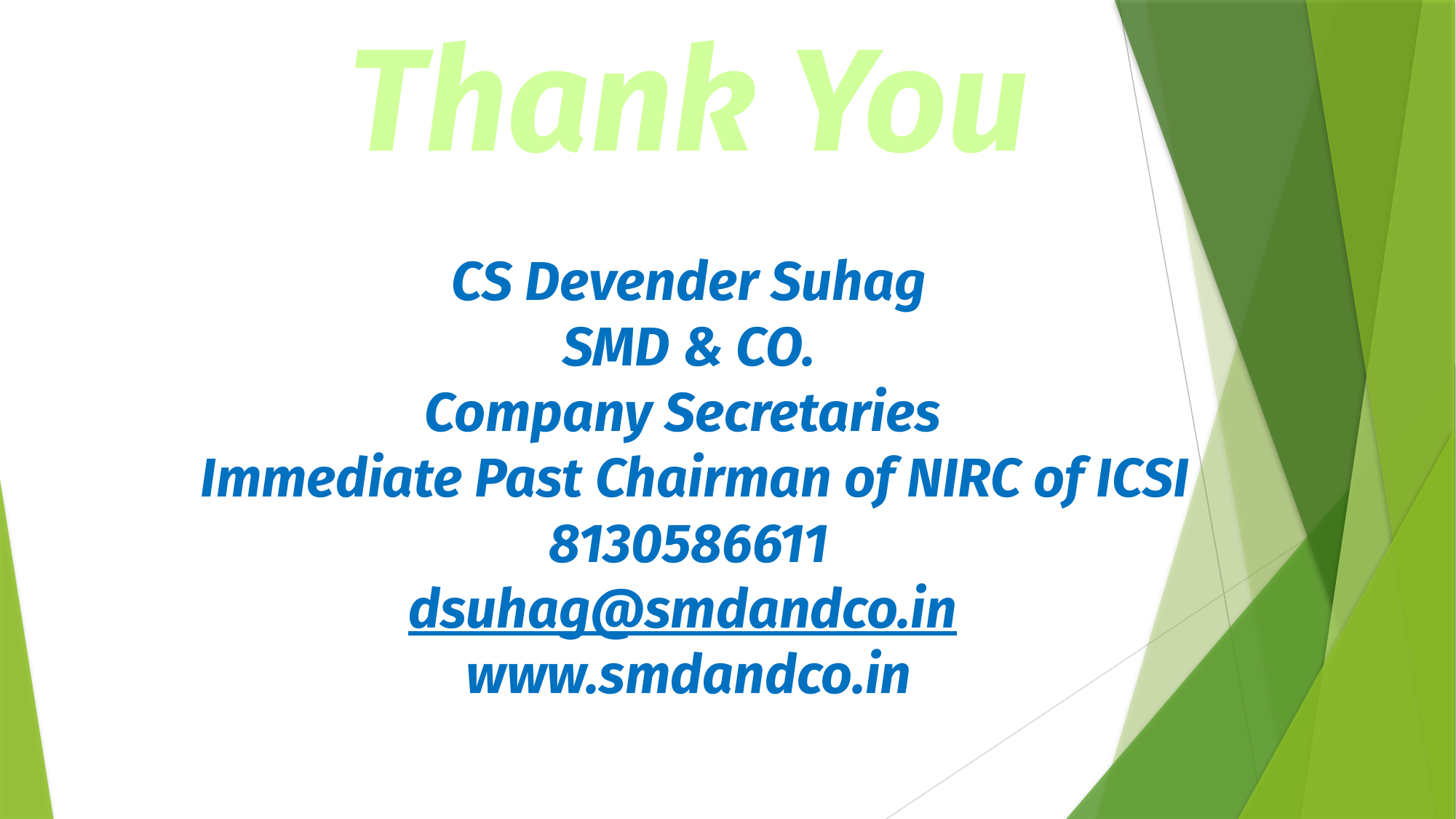

Thank You

CS Devender Suhag
SMD & CO.
Company Secretaries
 Immediate Past Chairman of NIRC of ICSI
8130586611
dsuhag@smdandco.in
www.smdandco.in